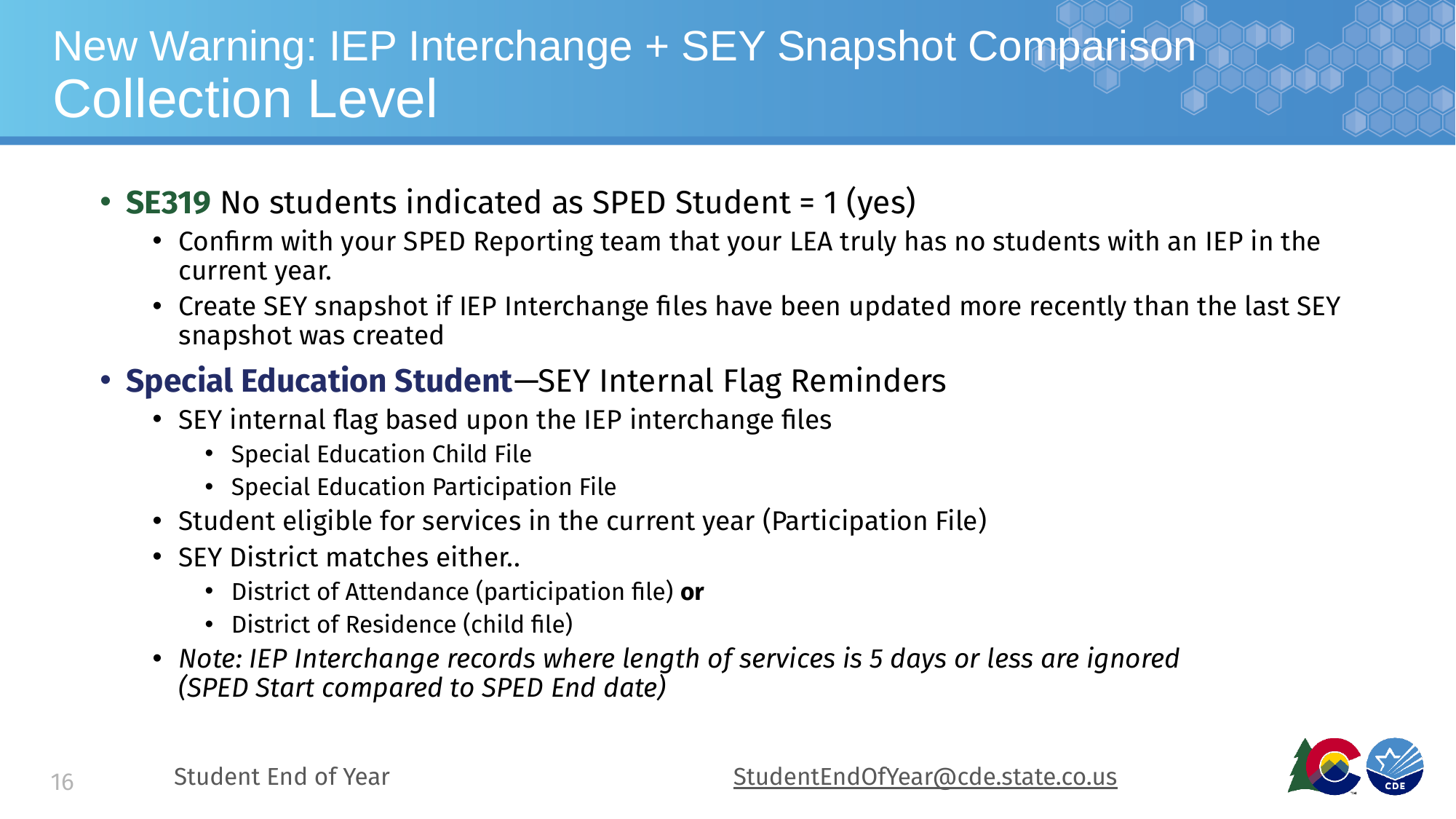

# New Warning: IEP Interchange + SEY Snapshot Comparison Collection Level
SE319 No students indicated as SPED Student = 1 (yes)
Confirm with your SPED Reporting team that your LEA truly has no students with an IEP in the current year.
Create SEY snapshot if IEP Interchange files have been updated more recently than the last SEY snapshot was created
Special Education Student—SEY Internal Flag Reminders
SEY internal flag based upon the IEP interchange files
Special Education Child File
Special Education Participation File
Student eligible for services in the current year (Participation File)
SEY District matches either..
District of Attendance (participation file) or
District of Residence (child file)
Note: IEP Interchange records where length of services is 5 days or less are ignored
(SPED Start compared to SPED End date)

Student End of Year
StudentEndOfYear@cde.state.co.us
16